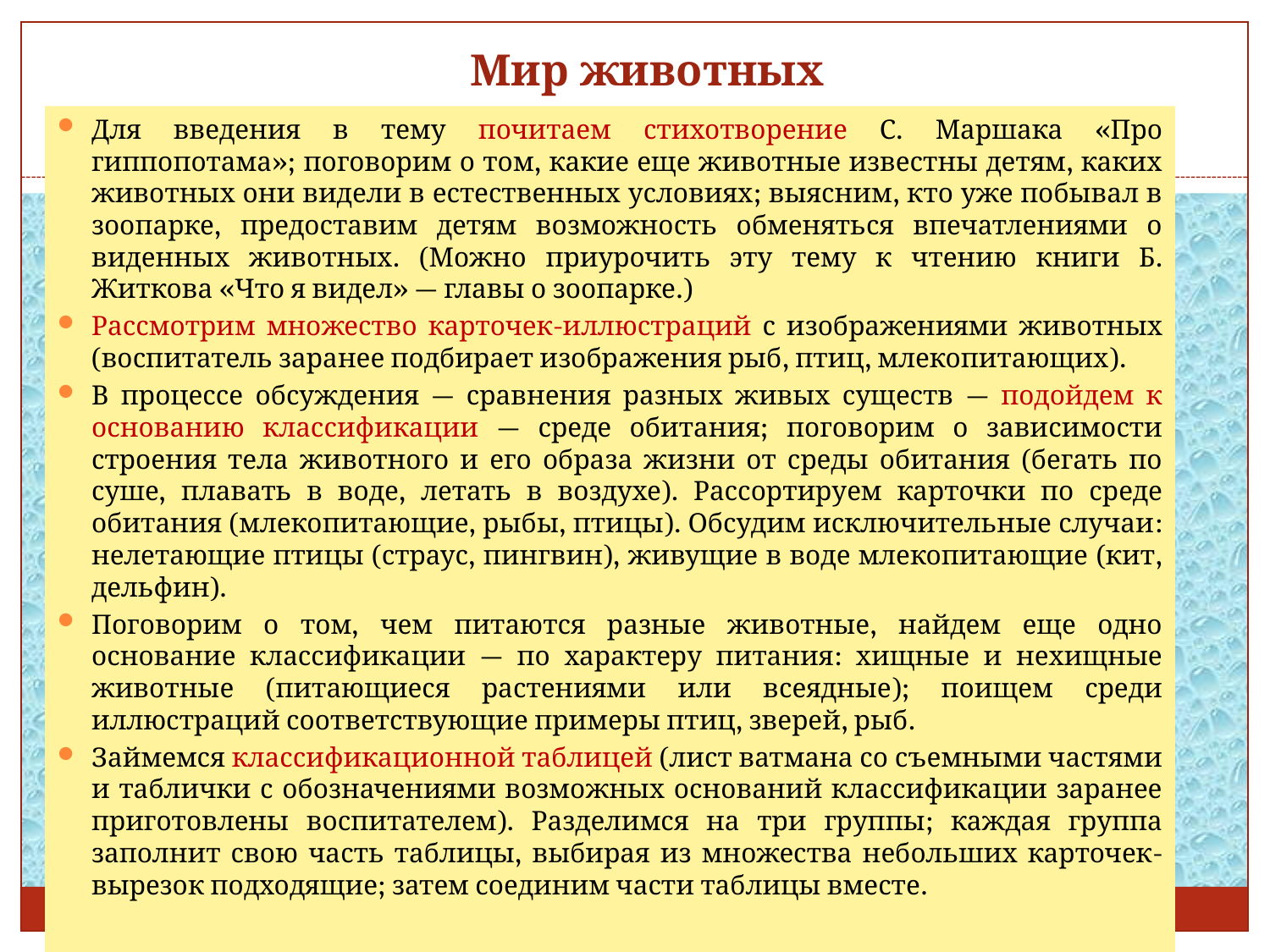

Мир животных
Для введения в тему почитаем стихотворение С. Маршака «Про гиппопотама»; поговорим о том, какие еще животные известны детям, каких животных они видели в естественных условиях; выясним, кто уже побывал в зоопарке, предоставим детям возможность обменяться впечатлениями о виденных животных. (Можно приурочить эту тему к чтению книги Б. Житкова «Что я видел» — главы о зоопарке.)
Рассмотрим множество карточек-иллюстраций с изображениями животных (воспитатель заранее подбирает изображения рыб, птиц, млекопитающих).
В процессе обсуждения — сравнения разных живых существ — подойдем к основанию классификации — среде обитания; поговорим о зависимости строения тела животного и его образа жизни от среды обитания (бегать по суше, плавать в воде, летать в воздухе). Рассортируем карточки по среде обитания (млекопитающие, рыбы, птицы). Обсудим исключительные случаи: нелетающие птицы (страус, пингвин), живущие в воде млекопитающие (кит, дельфин).
Поговорим о том, чем питаются разные животные, найдем еще одно основание классификации — по характеру питания: хищные и нехищные животные (питающиеся растениями или всеядные); поищем среди иллюстраций соответствующие примеры птиц, зверей, рыб.
Займемся классификационной таблицей (лист ватмана со съемными частями и таблички с обозначениями возможных оснований классификации заранее приготовлены воспитателем). Разделимся на три группы; каждая группа заполнит свою часть таблицы, выбирая из множества небольших карточек-вырезок подходящие; затем соединим части таблицы вместе.